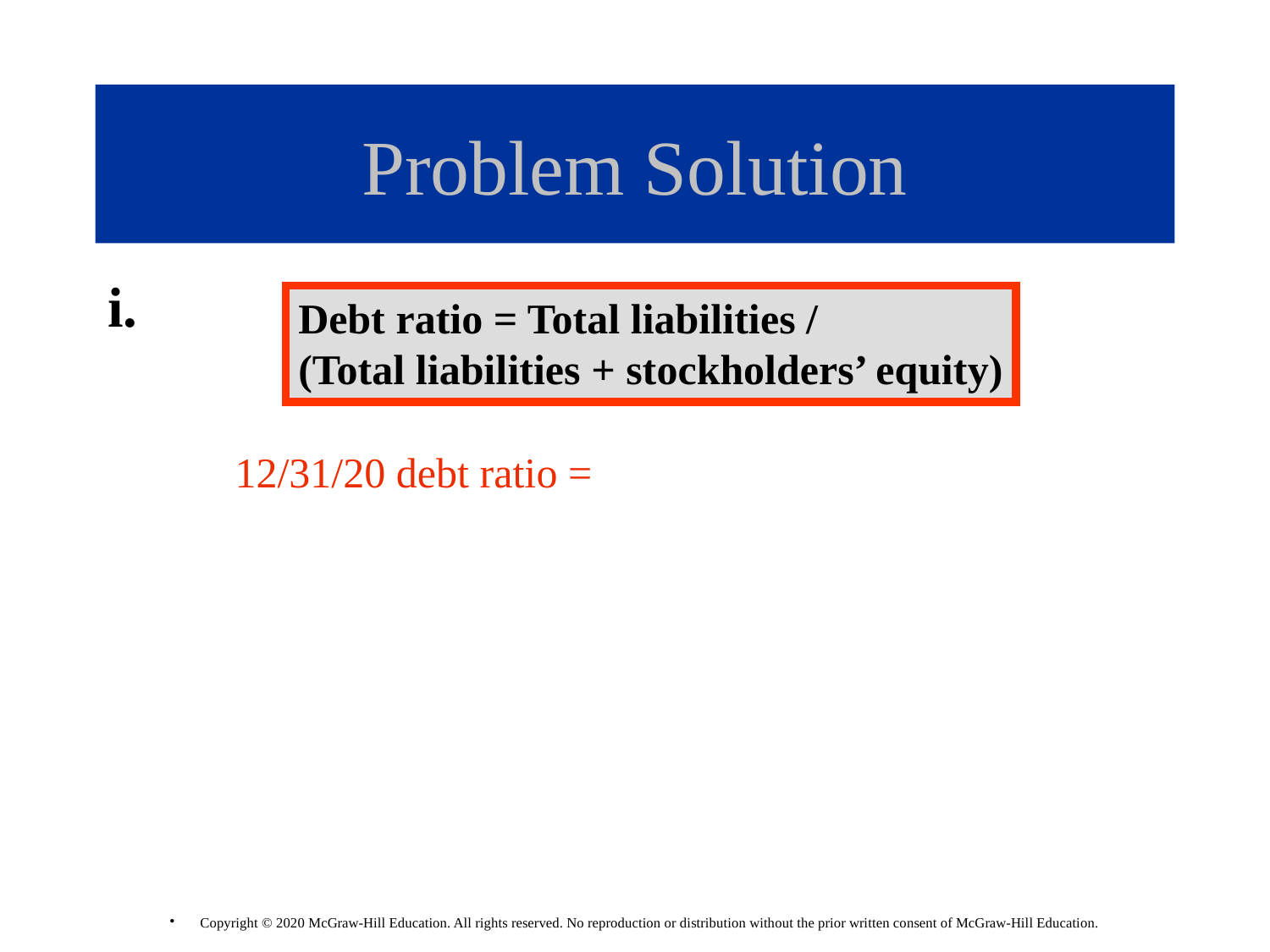

# Problem Solution
i.

    	12/31/20 debt ratio =
Debt ratio = Total liabilities /            (Total liabilities + stockholders’ equity)